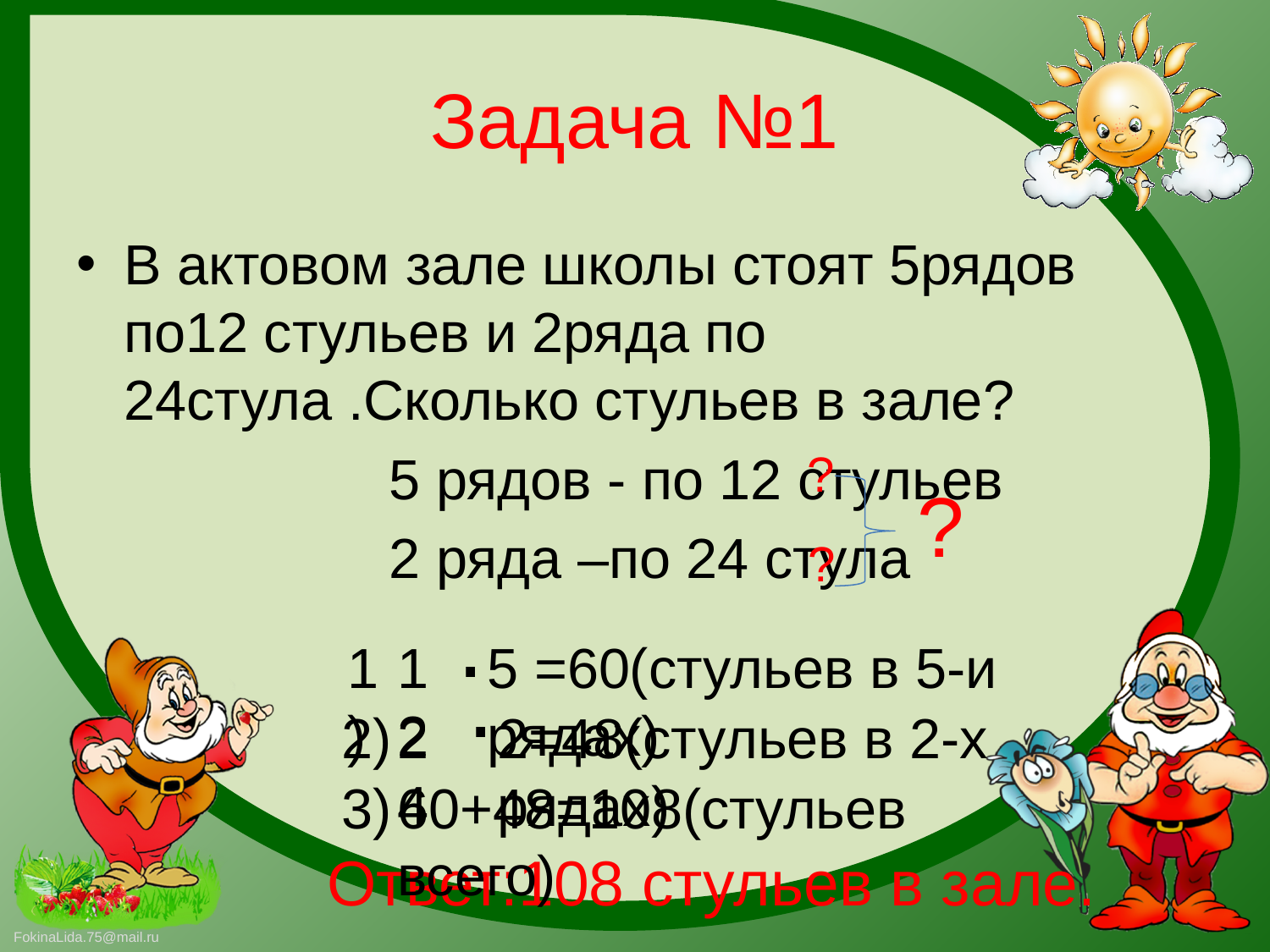

# Задача №1
В актовом зале школы стоят 5рядов по12 стульев и 2ряда по 24стула .Сколько стульев в зале?
                    5 рядов - по 12 стульев
                    2 ряда –по 24 стула
?
?

?
.
1)
12
5 =60(стульев в 5-и рядах)
.
2)
24
2=48(стульев в 2-х рядах)
3)
60+48=108(стульев всего)
Ответ:108 стульев в зале.